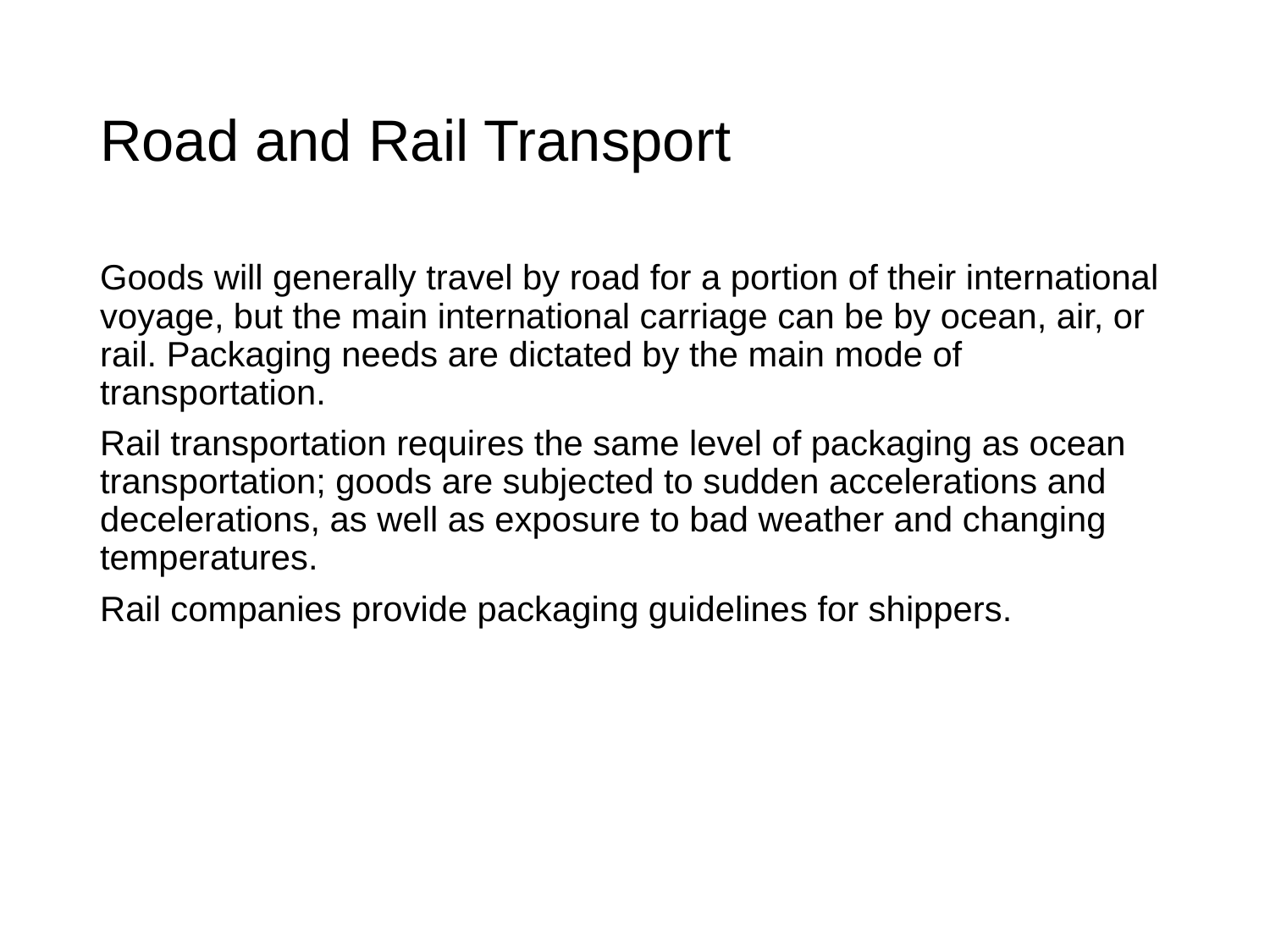

# Road and Rail Transport
Goods will generally travel by road for a portion of their international voyage, but the main international carriage can be by ocean, air, or rail. Packaging needs are dictated by the main mode of transportation.
Rail transportation requires the same level of packaging as ocean transportation; goods are subjected to sudden accelerations and decelerations, as well as exposure to bad weather and changing temperatures.
Rail companies provide packaging guidelines for shippers.